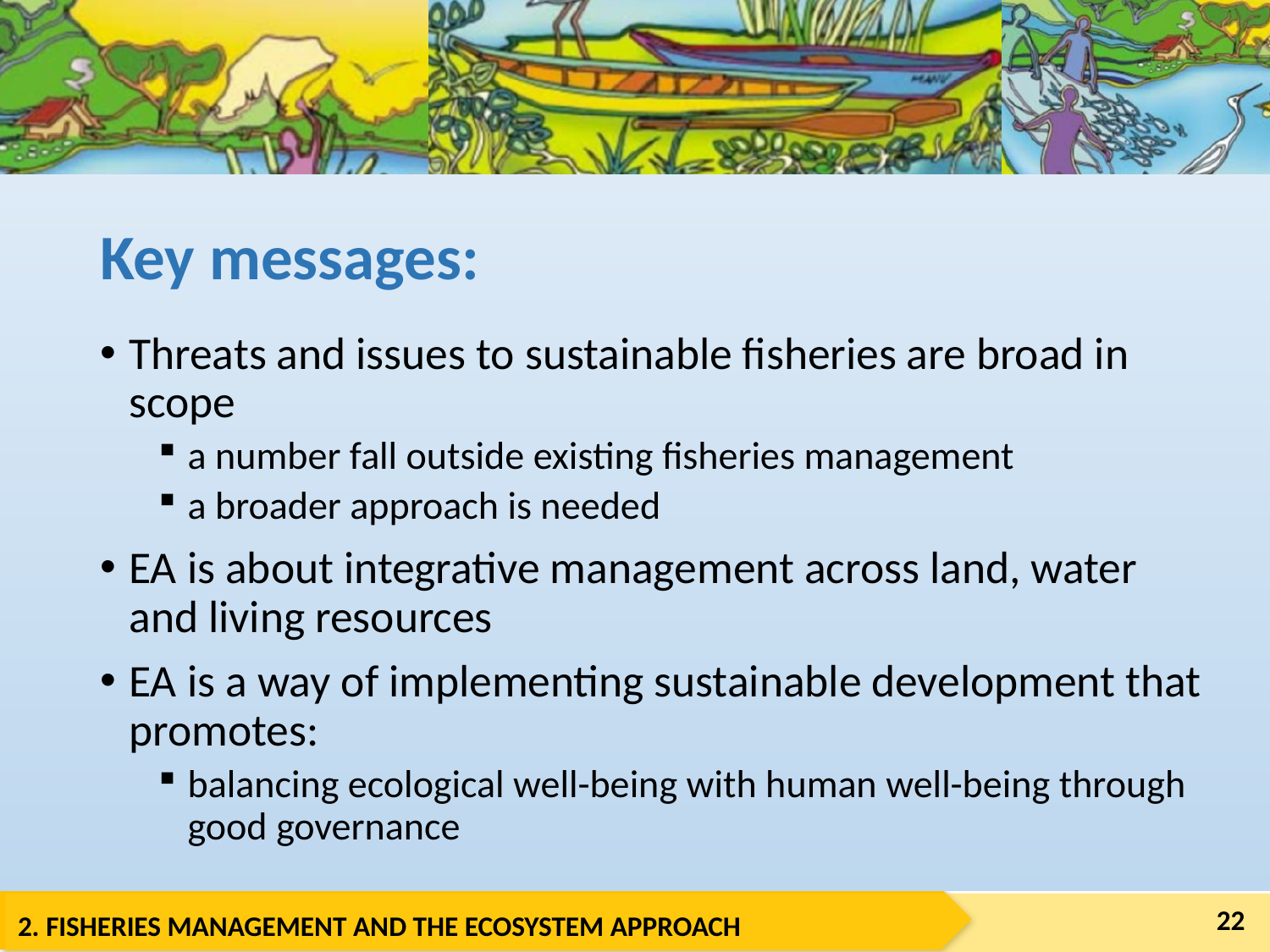

# Key messages:
Threats and issues to sustainable fisheries are broad in scope
a number fall outside existing fisheries management
a broader approach is needed
EA is about integrative management across land, water and living resources
EA is a way of implementing sustainable development that promotes:
balancing ecological well-being with human well-being through good governance

22